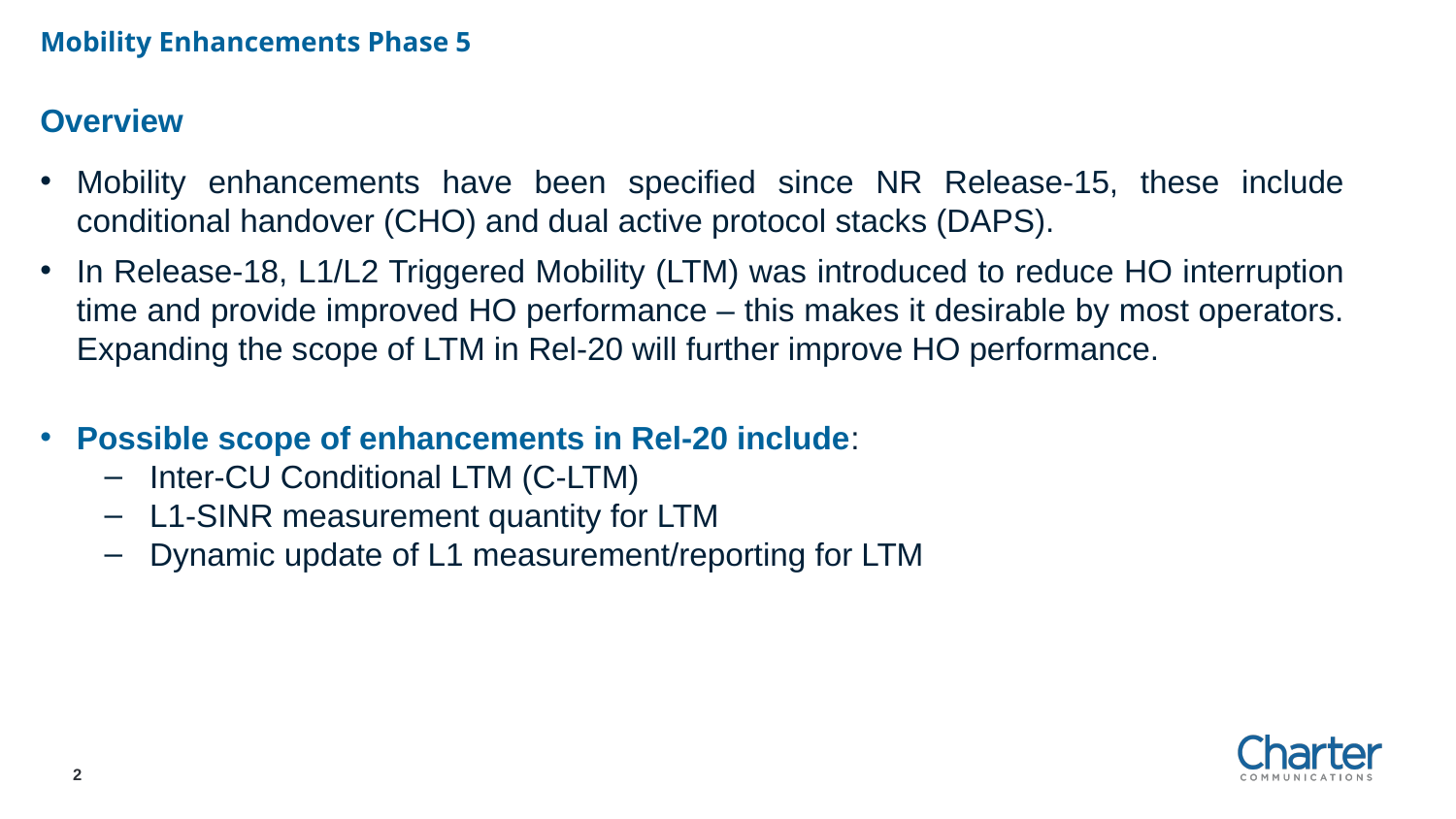

# Mobility Enhancements Phase 5
Overview

Mobility enhancements have been specified since NR Release-15, these include conditional handover (CHO) and dual active protocol stacks (DAPS).
In Release-18, L1/L2 Triggered Mobility (LTM) was introduced to reduce HO interruption time and provide improved HO performance – this makes it desirable by most operators. Expanding the scope of LTM in Rel-20 will further improve HO performance.

Possible scope of enhancements in Rel-20 include:
Inter-CU Conditional LTM (C-LTM)
L1-SINR measurement quantity for LTM
Dynamic update of L1 measurement/reporting for LTM
2